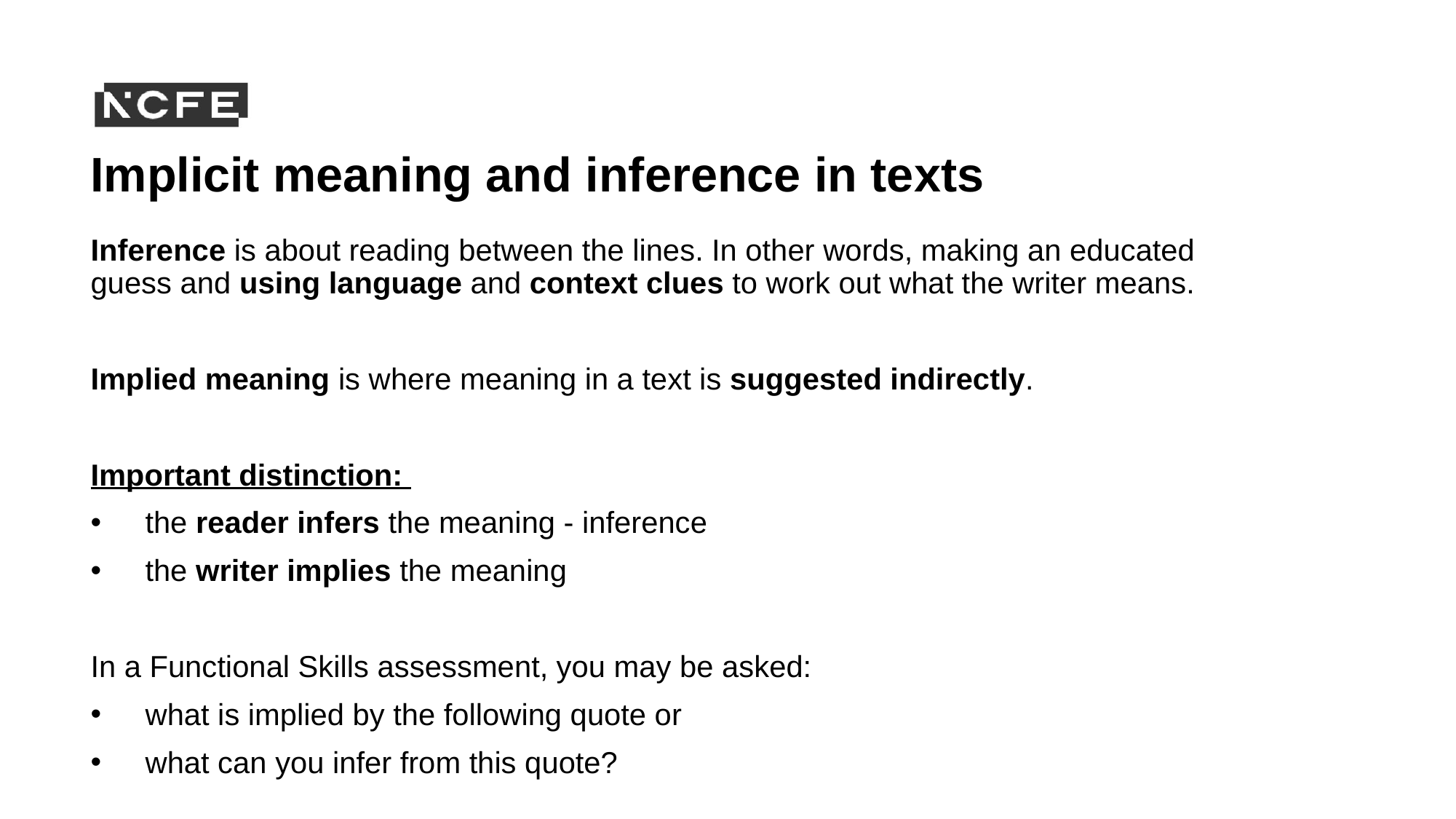

# Implicit meaning and inference in texts
Inference is about reading between the lines. In other words, making an educated guess and using language and context clues to work out what the writer means.

Implied meaning is where meaning in a text is suggested indirectly.

Important distinction:
the reader infers the meaning - inference
the writer implies the meaning

In a Functional Skills assessment, you may be asked:
what is implied by the following quote or
what can you infer from this quote?